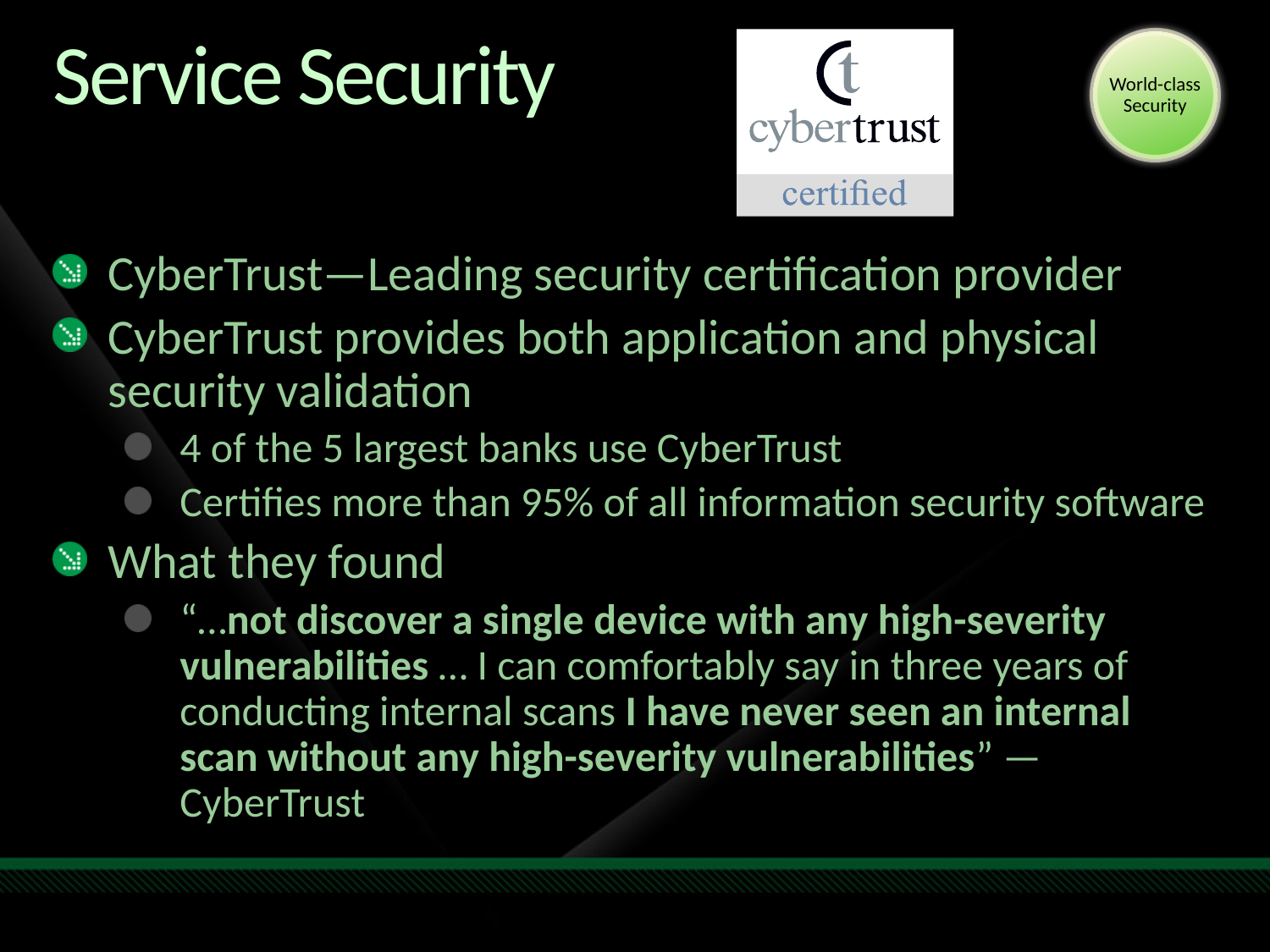

World-class
Security
# Service Security
CyberTrust—Leading security certification provider
CyberTrust provides both application and physical security validation
4 of the 5 largest banks use CyberTrust
Certifies more than 95% of all information security software
What they found
“…not discover a single device with any high-severity vulnerabilities … I can comfortably say in three years of conducting internal scans I have never seen an internal scan without any high-severity vulnerabilities” —CyberTrust